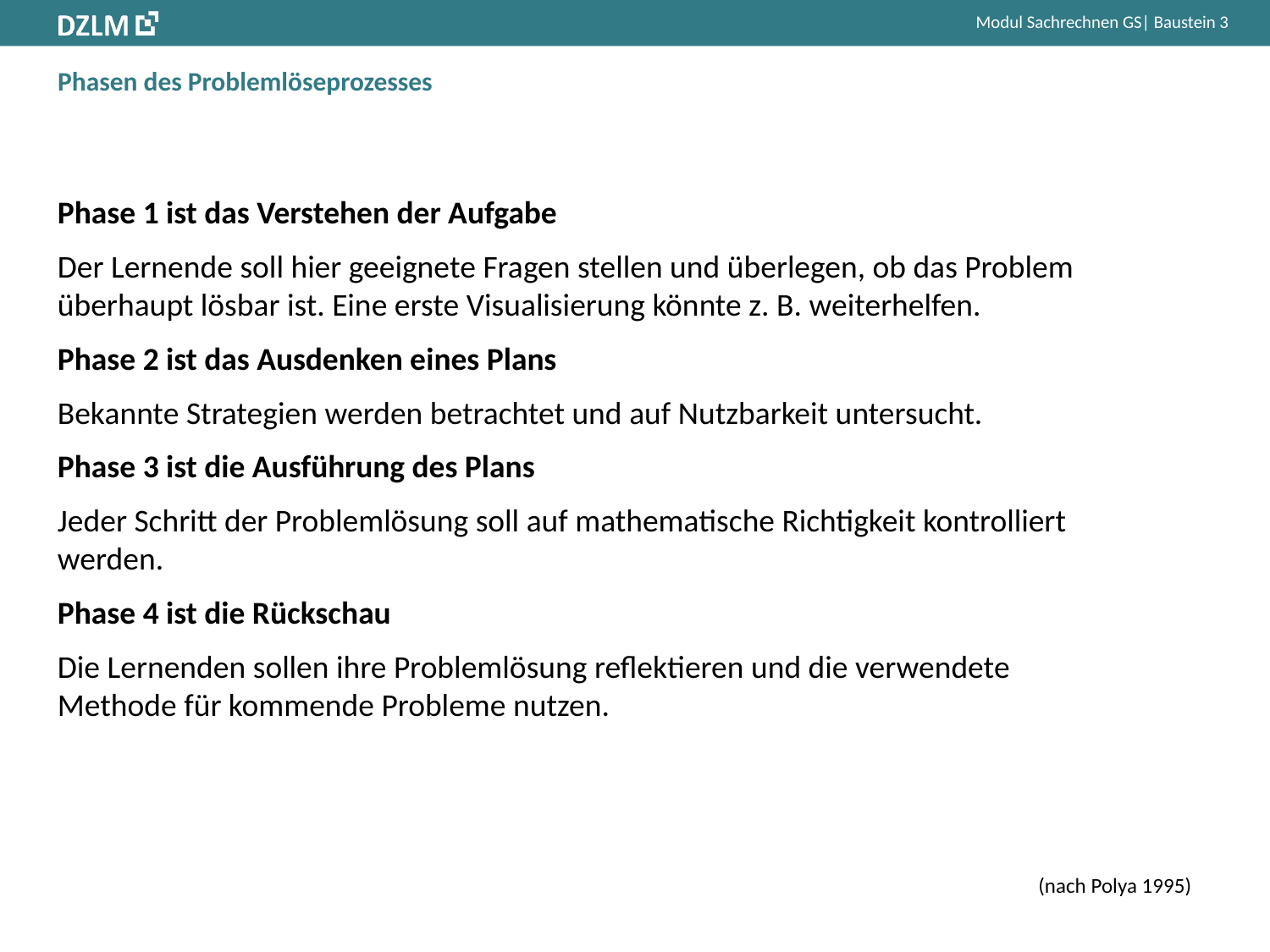

# Phasen des Problemlöseprozesses
Phase 1 ist das Verstehen der Aufgabe
Der Lernende soll hier geeignete Fragen stellen und überlegen, ob das Problem überhaupt lösbar ist. Eine erste Visualisierung könnte z. B. weiterhelfen.
Phase 2 ist das Ausdenken eines Plans
Bekannte Strategien werden betrachtet und auf Nutzbarkeit untersucht.
Phase 3 ist die Ausführung des Plans
Jeder Schritt der Problemlösung soll auf mathematische Richtigkeit kontrolliert werden.
Phase 4 ist die Rückschau
Die Lernenden sollen ihre Problemlösung reflektieren und die verwendete Methode für kommende Probleme nutzen.

(nach Polya 1995)